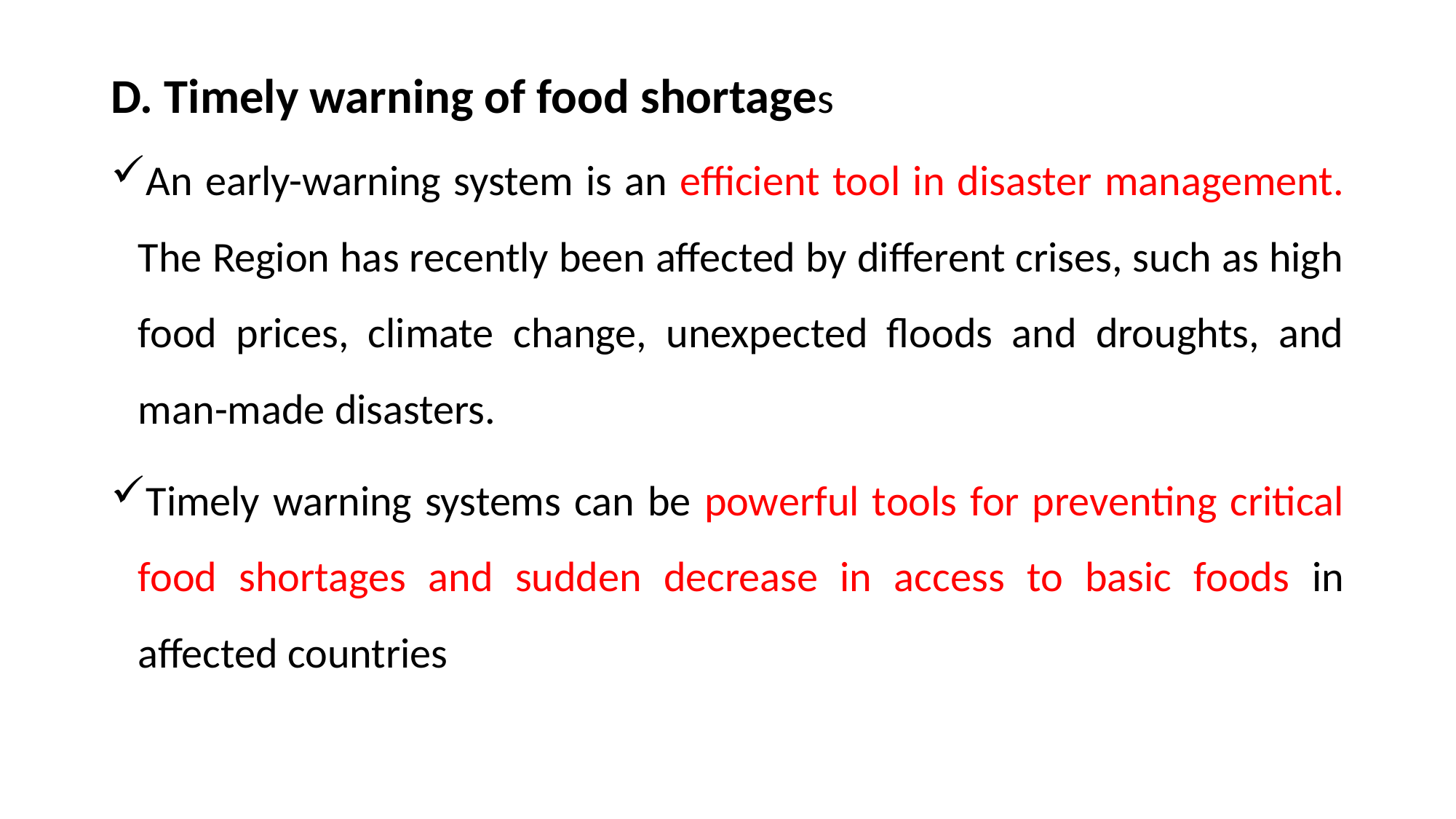

# D. Timely warning of food shortages
An early-warning system is an efficient tool in disaster management. The Region has recently been affected by different crises, such as high food prices, climate change, unexpected floods and droughts, and man-made disasters.
Timely warning systems can be powerful tools for preventing critical food shortages and sudden decrease in access to basic foods in affected countries